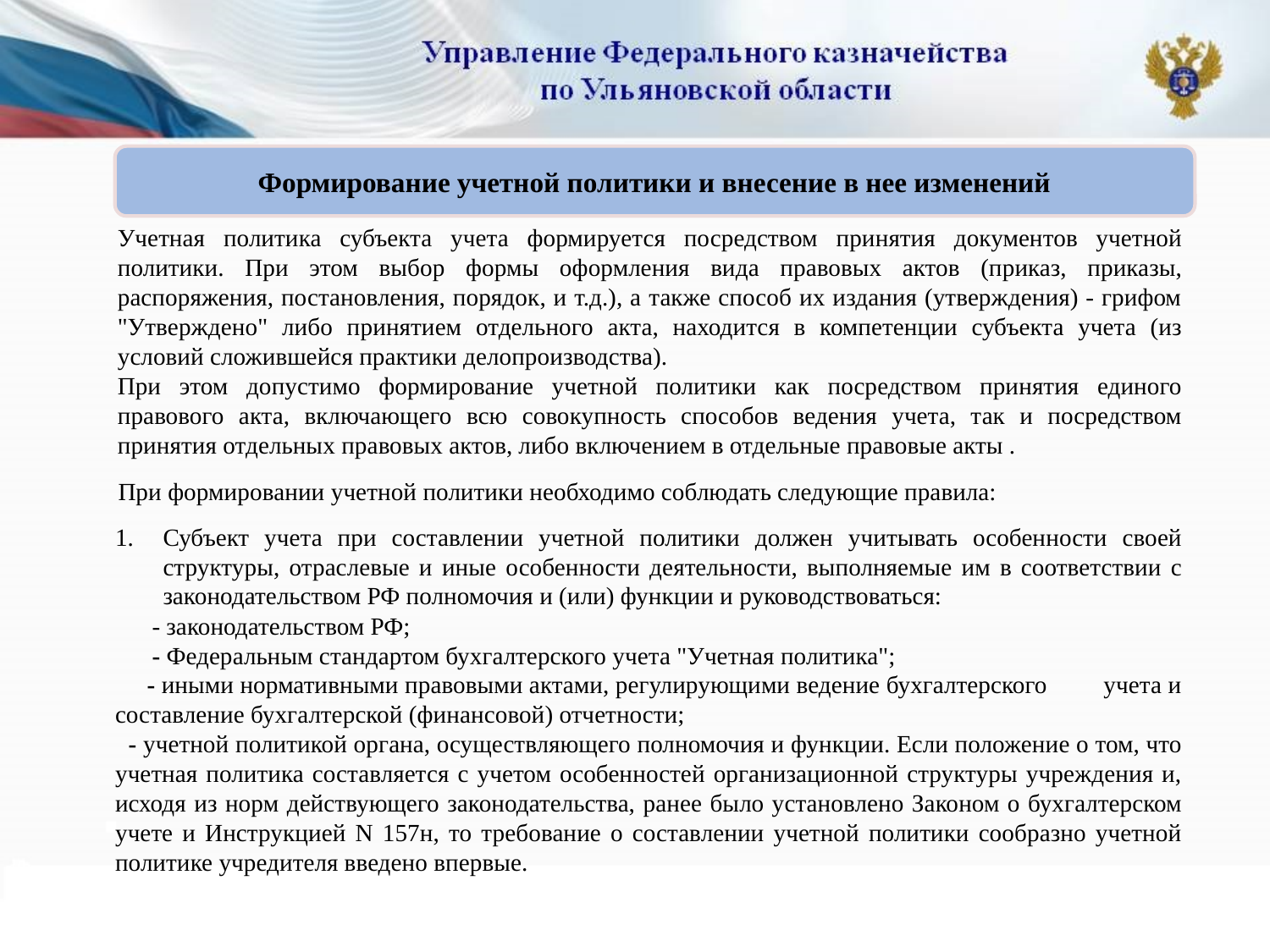

#

Формирование учетной политики и внесение в нее изменений
Учетная политика субъекта учета формируется посредством принятия документов учетной политики. При этом выбор формы оформления вида правовых актов (приказ, приказы, распоряжения, постановления, порядок, и т.д.), а также способ их издания (утверждения) - грифом "Утверждено" либо принятием отдельного акта, находится в компетенции субъекта учета (из условий сложившейся практики делопроизводства).
При этом допустимо формирование учетной политики как посредством принятия единого правового акта, включающего всю совокупность способов ведения учета, так и посредством принятия отдельных правовых актов, либо включением в отдельные правовые акты .
     При формировании учетной политики необходимо соблюдать следующие правила:
Субъект учета при составлении учетной политики должен учитывать особенности своей структуры, отраслевые и иные особенности деятельности, выполняемые им в соответствии с законодательством РФ полномочия и (или) функции и руководствоваться:
      - законодательством РФ;
      - Федеральным стандартом бухгалтерского учета "Учетная политика";
     - иными нормативными правовыми актами, регулирующими ведение бухгалтерского         учета и составление бухгалтерской (финансовой) отчетности;
  - учетной политикой органа, осуществляющего полномочия и функции. Если положение о том, что учетная политика составляется с учетом особенностей организационной структуры учреждения и, исходя из норм действующего законодательства, ранее было установлено Законом о бухгалтерском учете и Инструкцией N 157н, то требование о составлении учетной политики сообразно учетной политике учредителя введено впервые.